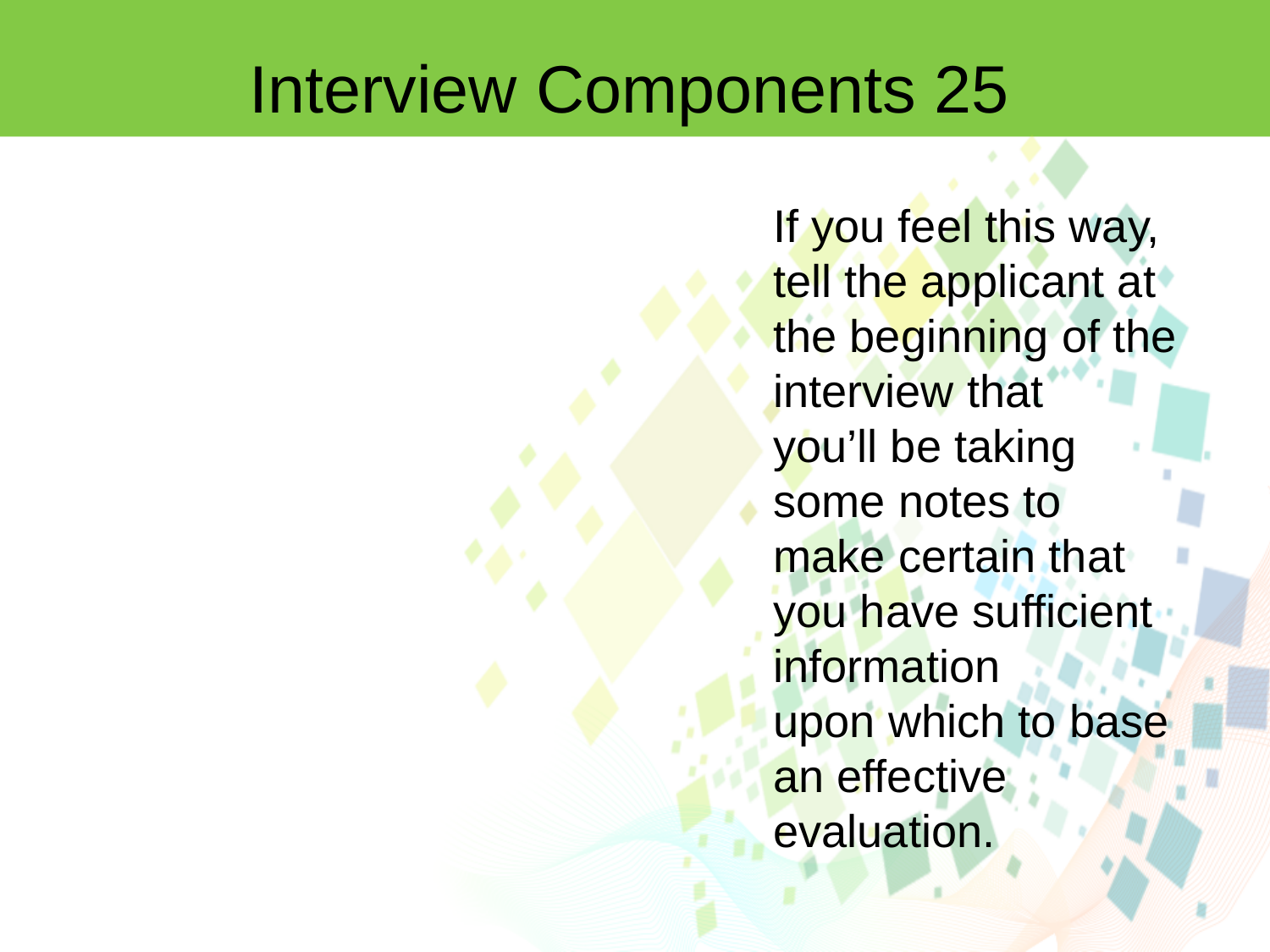

Interview Components 25
If you feel this way, tell the applicant at the beginning of the interview that
you’ll be taking some notes to make certain that you have sufficient information
upon which to base an effective evaluation.